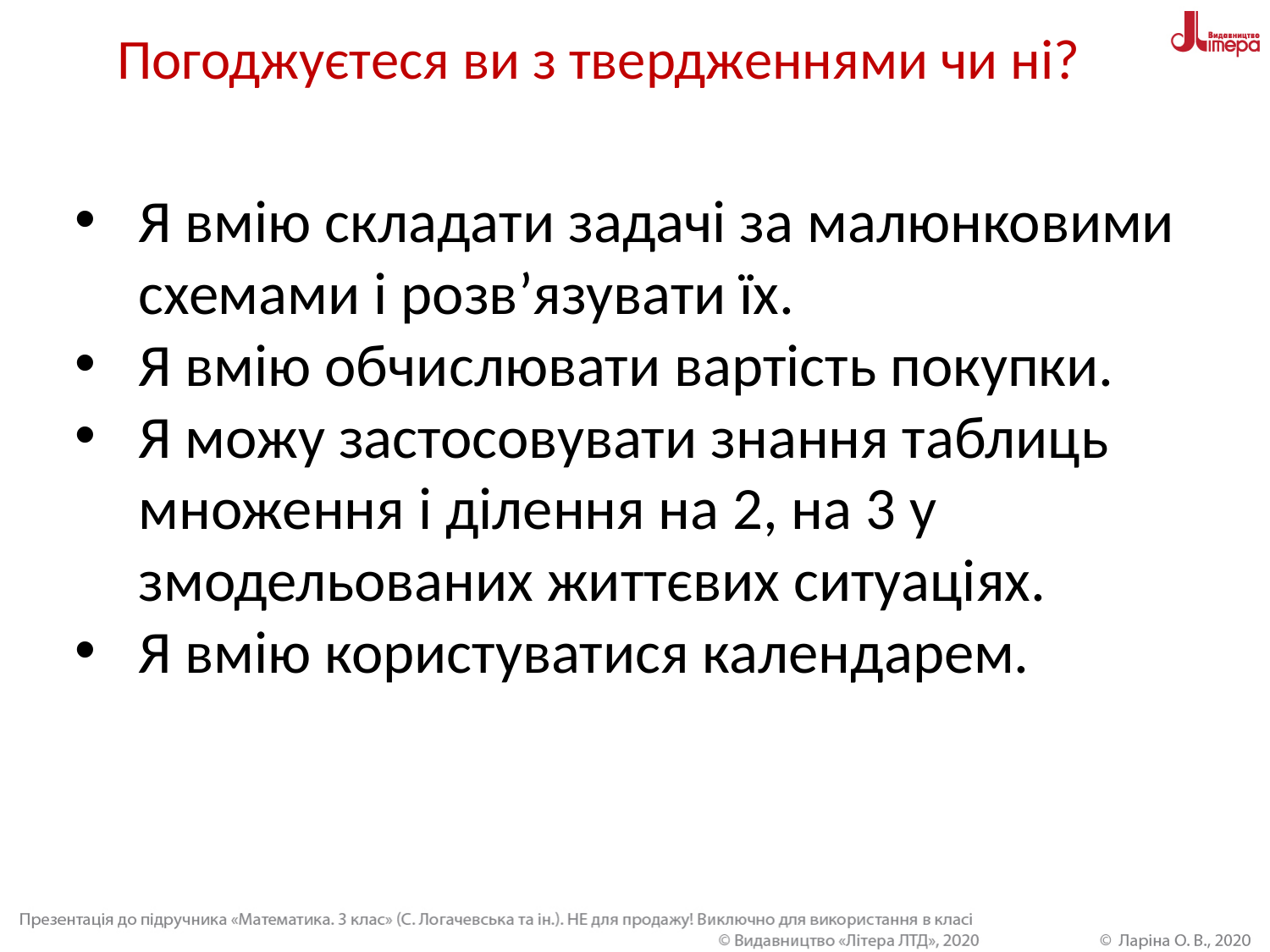

Погоджуєтеся ви з твердженнями чи ні?
Я вмію складати задачі за малюнковими схемами і розв’язувати їх.
Я вмію обчислювати вартість покупки.
Я можу застосовувати знання таблиць множення і ділення на 2, на 3 у змодельованих життєвих ситуаціях.
Я вмію користуватися календарем.